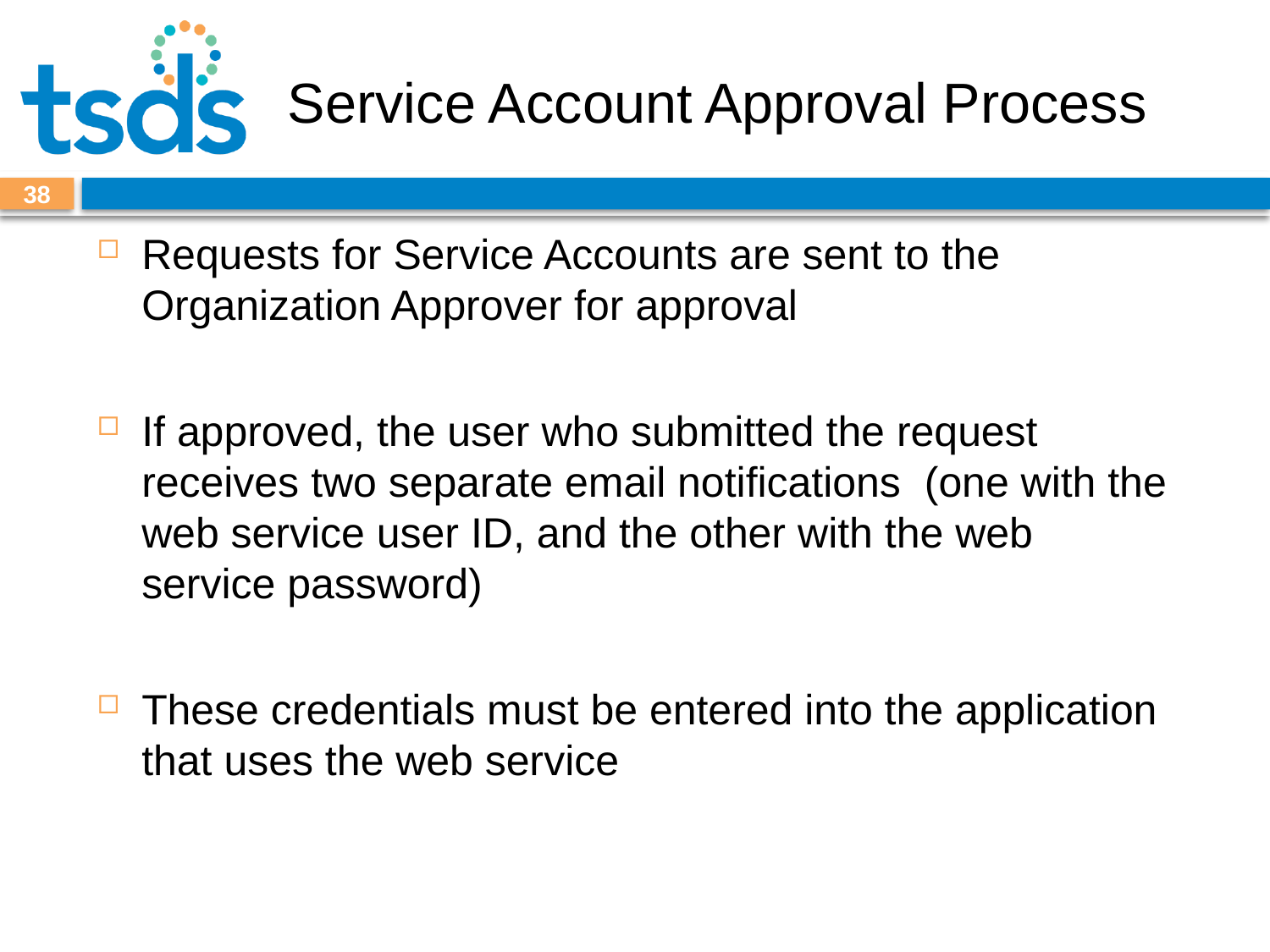

# Service Account Approval Process
38
Requests for Service Accounts are sent to the Organization Approver for approval

If approved, the user who submitted the request receives two separate email notifications  (one with the web service user ID, and the other with the web service password)

These credentials must be entered into the application that uses the web service